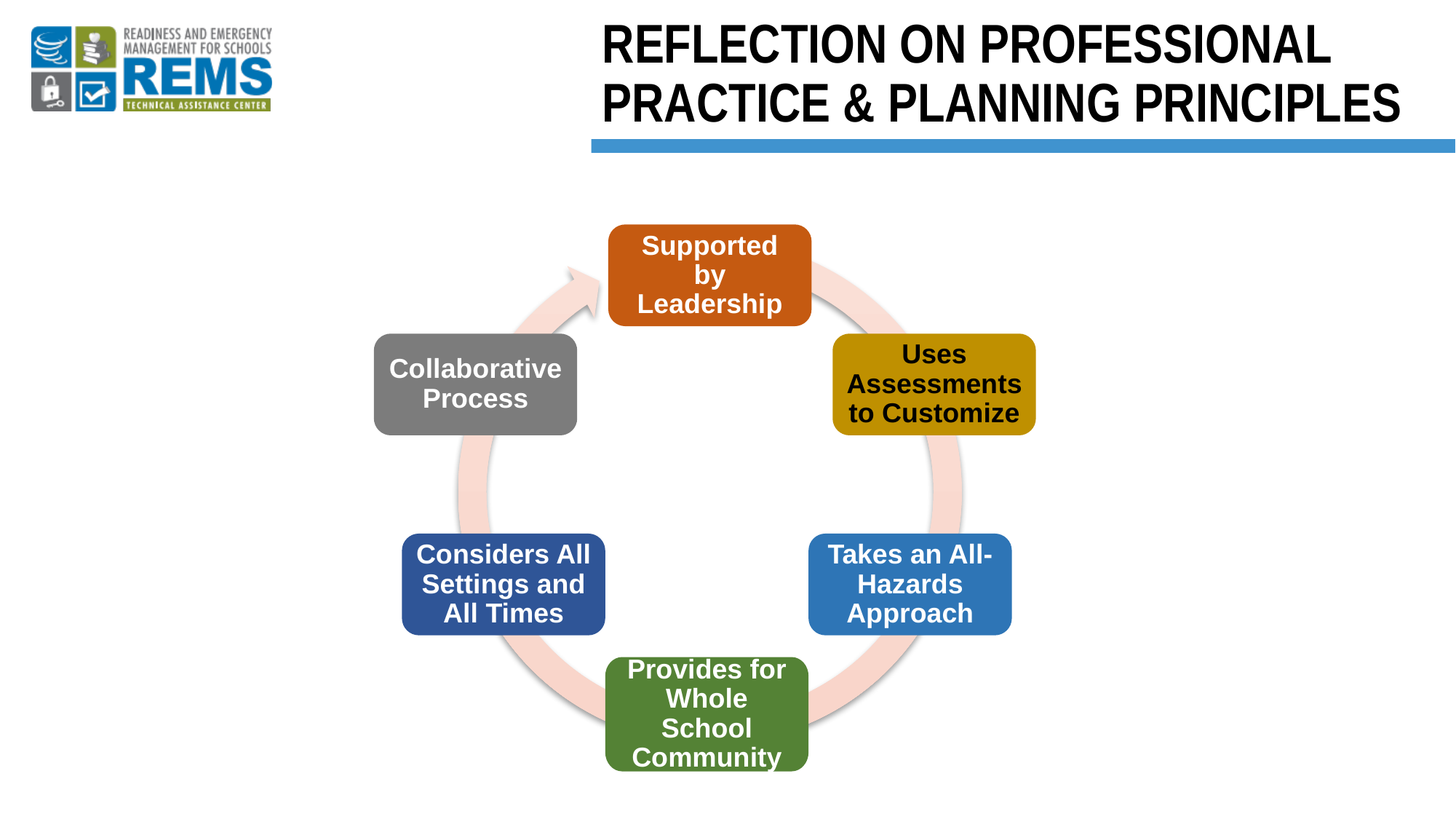

# REFLECTION ON PROFESSIONAL PRACTICE & PLANNING PRINCIPLES

Supported by Leadership
Collaborative Process
Uses Assessments to Customize
Considers All Settings and All Times
Takes an All-Hazards Approach
Provides for Whole School Community